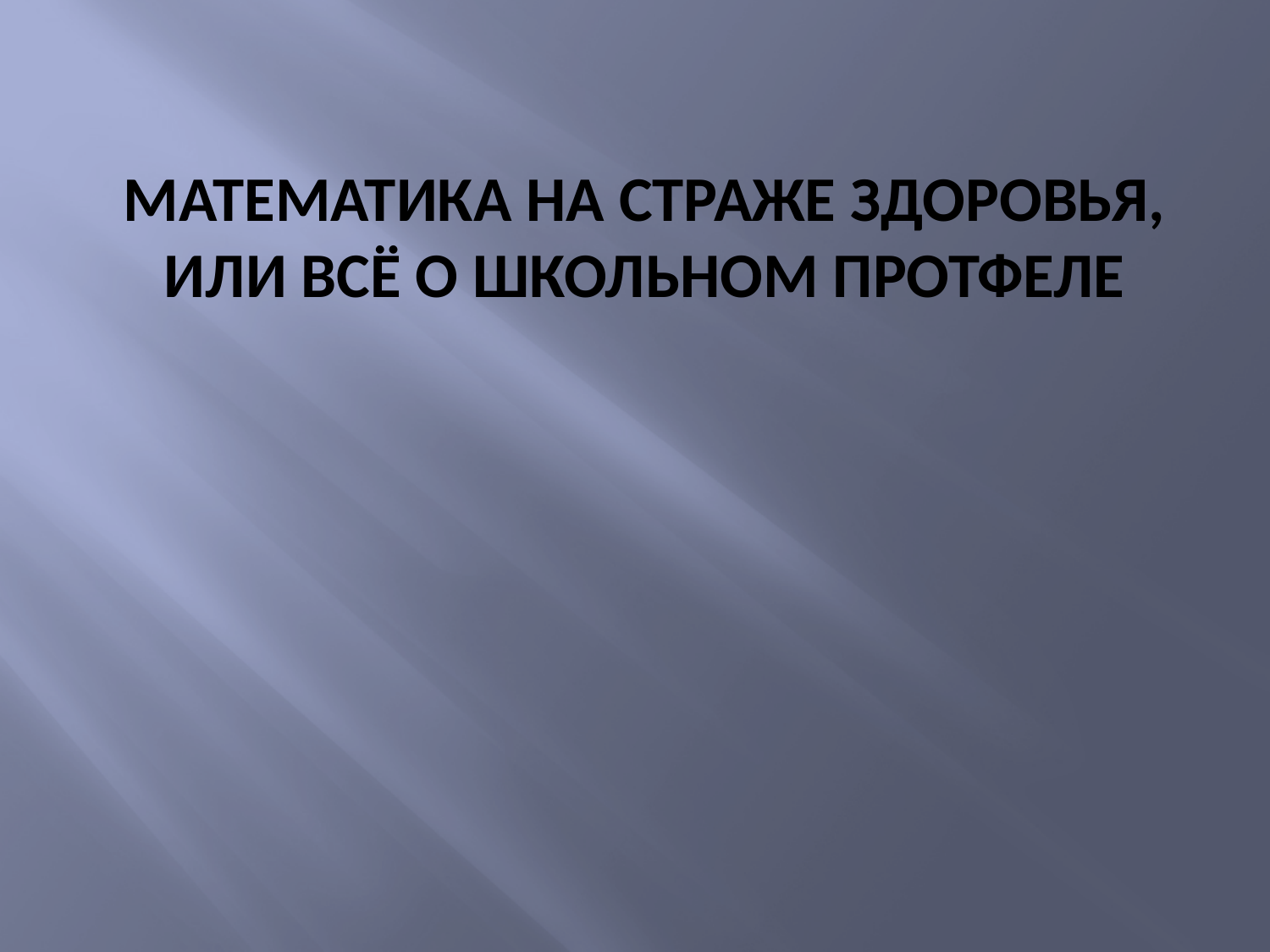

# Математика на страже здоровья, или всё о школьном протфеле